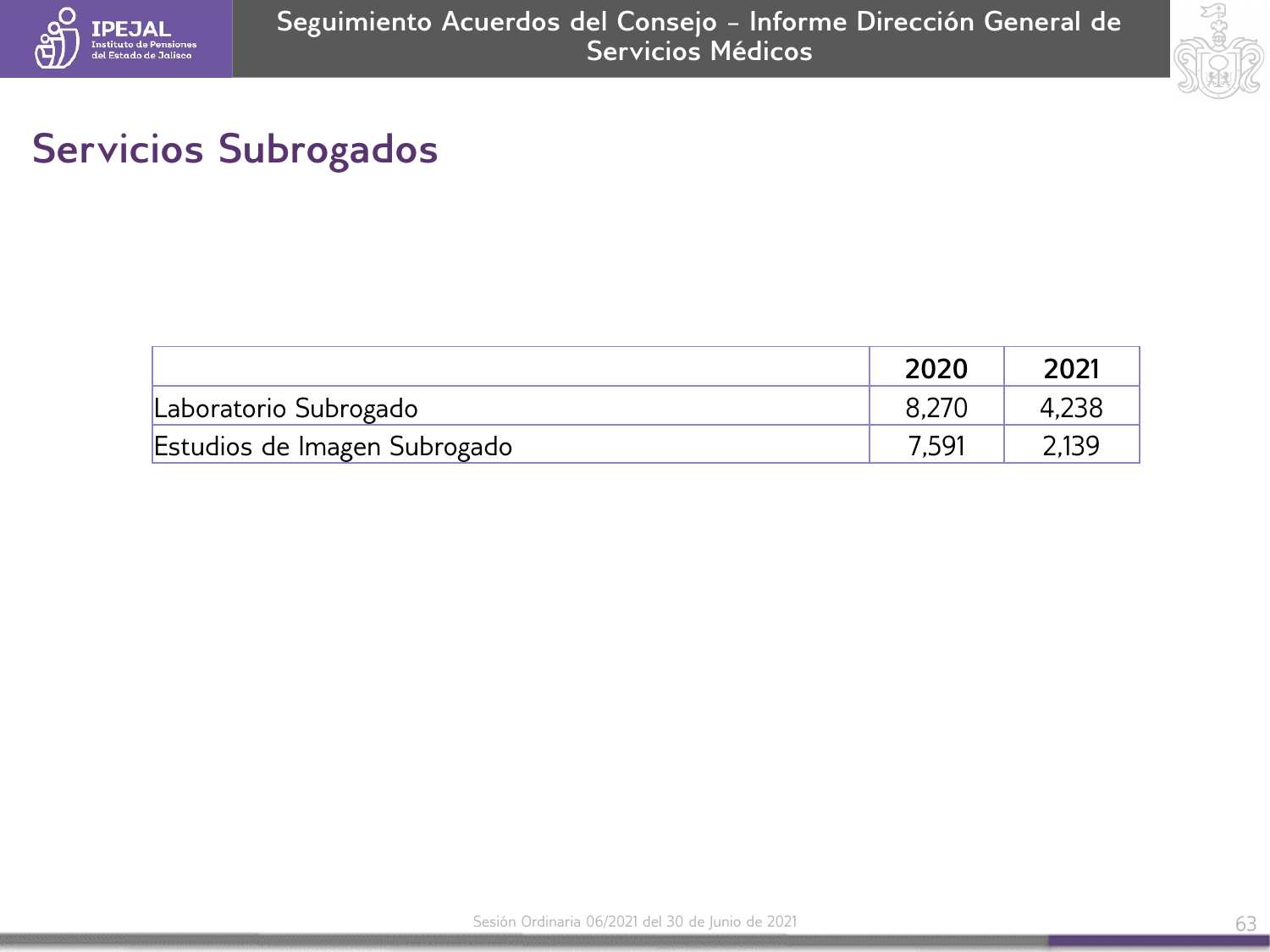

Seguimiento Acuerdos del Consejo – Informe Dirección General de Servicios Médicos
Servicios Subrogados
|  | 2020 | 2021 |
| --- | --- | --- |
| Laboratorio Subrogado | 8,270 | 4,238 |
| Estudios de Imagen Subrogado | 7,591 | 2,139 |
Sesión Ordinaria 06/2021 del 30 de Junio de 2021
63